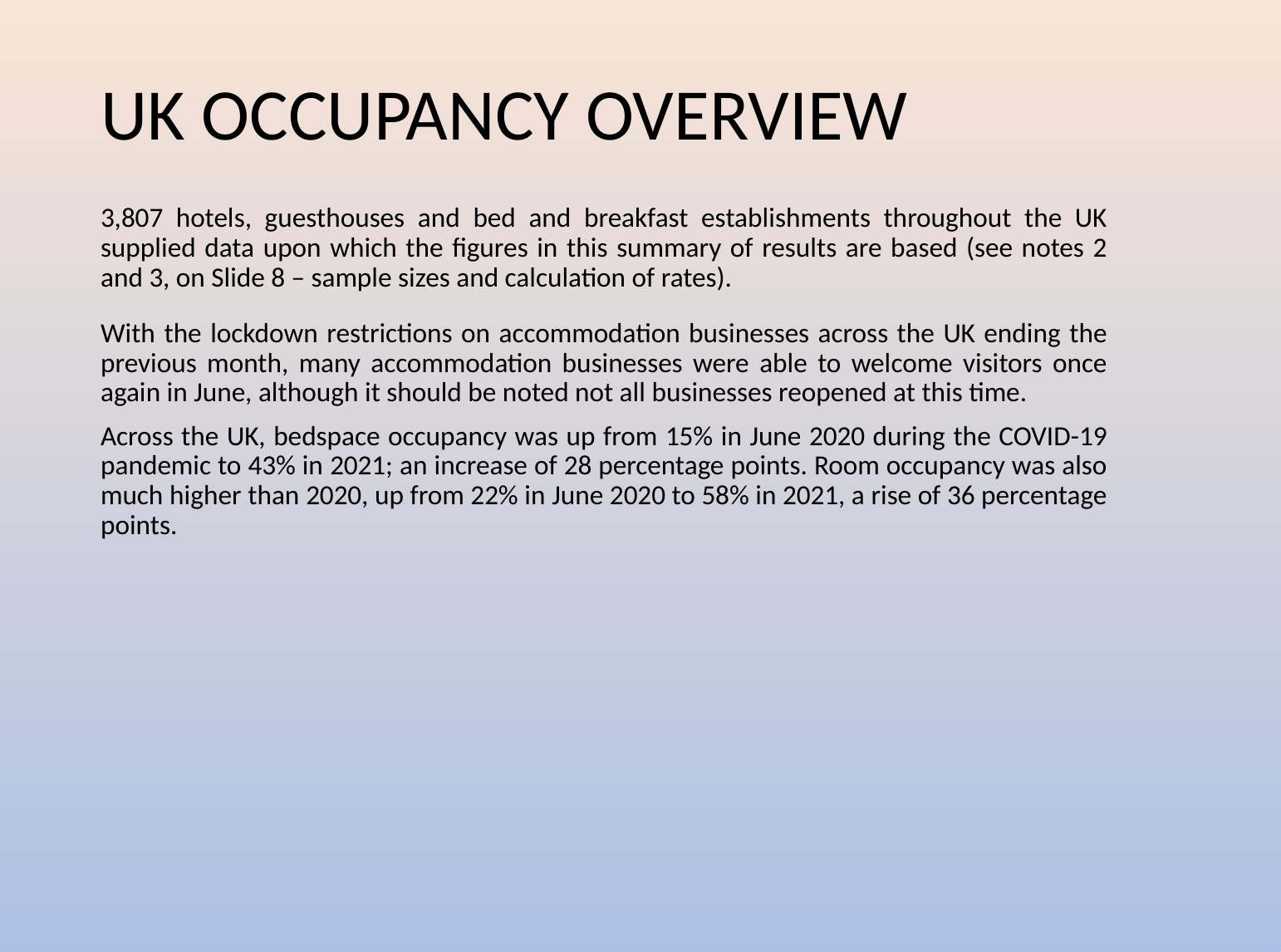

# UK OCCUPANCY OVERVIEW
3,807 hotels, guesthouses and bed and breakfast establishments throughout the UK supplied data upon which the figures in this summary of results are based (see notes 2 and 3, on Slide 8 – sample sizes and calculation of rates).

With the lockdown restrictions on accommodation businesses across the UK ending the previous month, many accommodation businesses were able to welcome visitors once again in June, although it should be noted not all businesses reopened at this time.
Across the UK, bedspace occupancy was up from 15% in June 2020 during the COVID-19 pandemic to 43% in 2021; an increase of 28 percentage points. Room occupancy was also much higher than 2020, up from 22% in June 2020 to 58% in 2021, a rise of 36 percentage points.